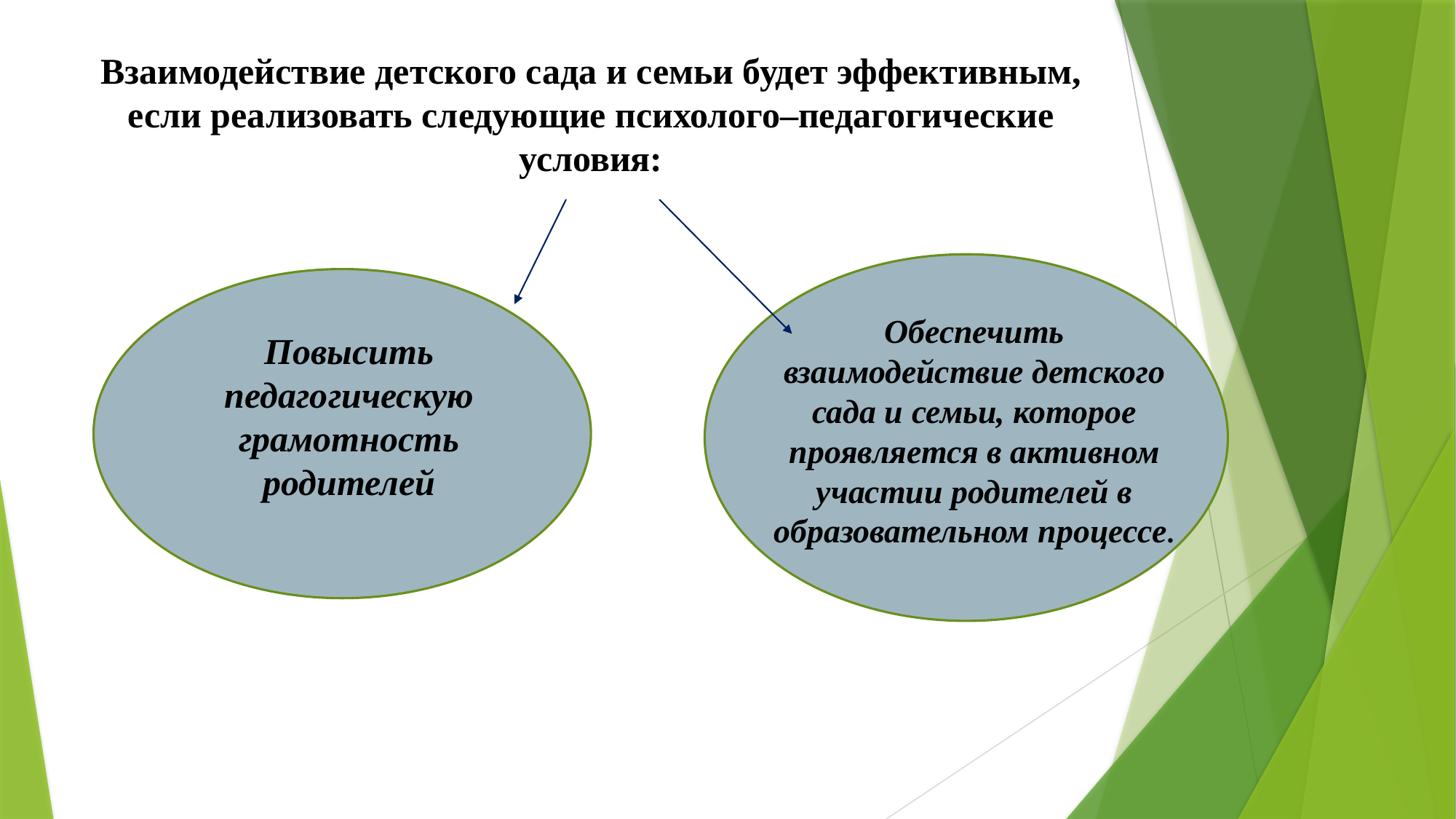

Взаимодействие детского сада и семьи будет эффективным, если реализовать следующие психолого–педагогические условия:

Обеспечить взаимодействие детского сада и семьи, которое проявляется в активном участии родителей в образовательном процессе.
Повысить педагогическую грамотность родителей